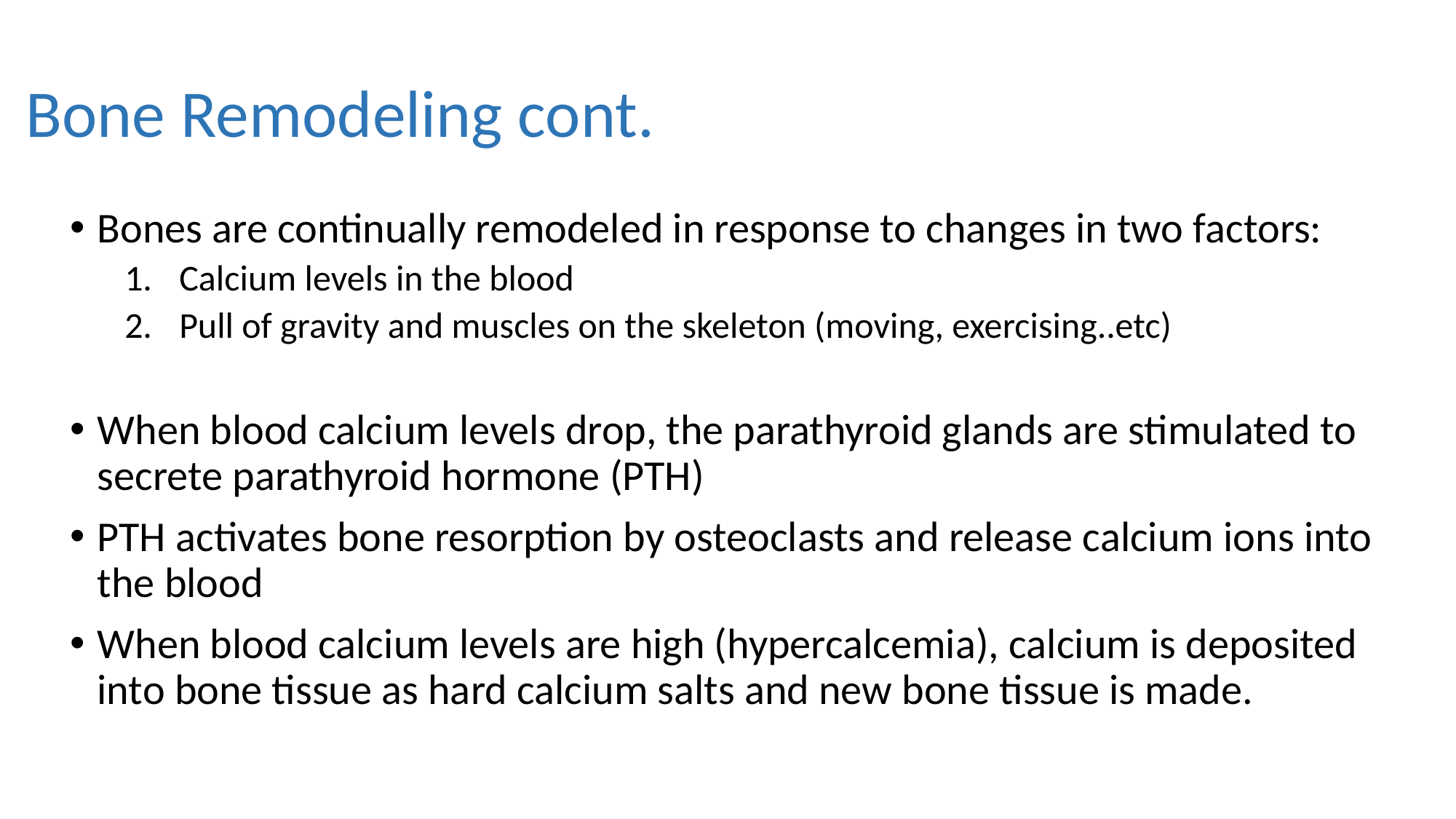

# Bone Remodeling cont.
Bones are continually remodeled in response to changes in two factors:
Calcium levels in the blood
Pull of gravity and muscles on the skeleton (moving, exercising..etc)

When blood calcium levels drop, the parathyroid glands are stimulated to secrete parathyroid hormone (PTH)
PTH activates bone resorption by osteoclasts and release calcium ions into the blood
When blood calcium levels are high (hypercalcemia), calcium is deposited into bone tissue as hard calcium salts and new bone tissue is made.